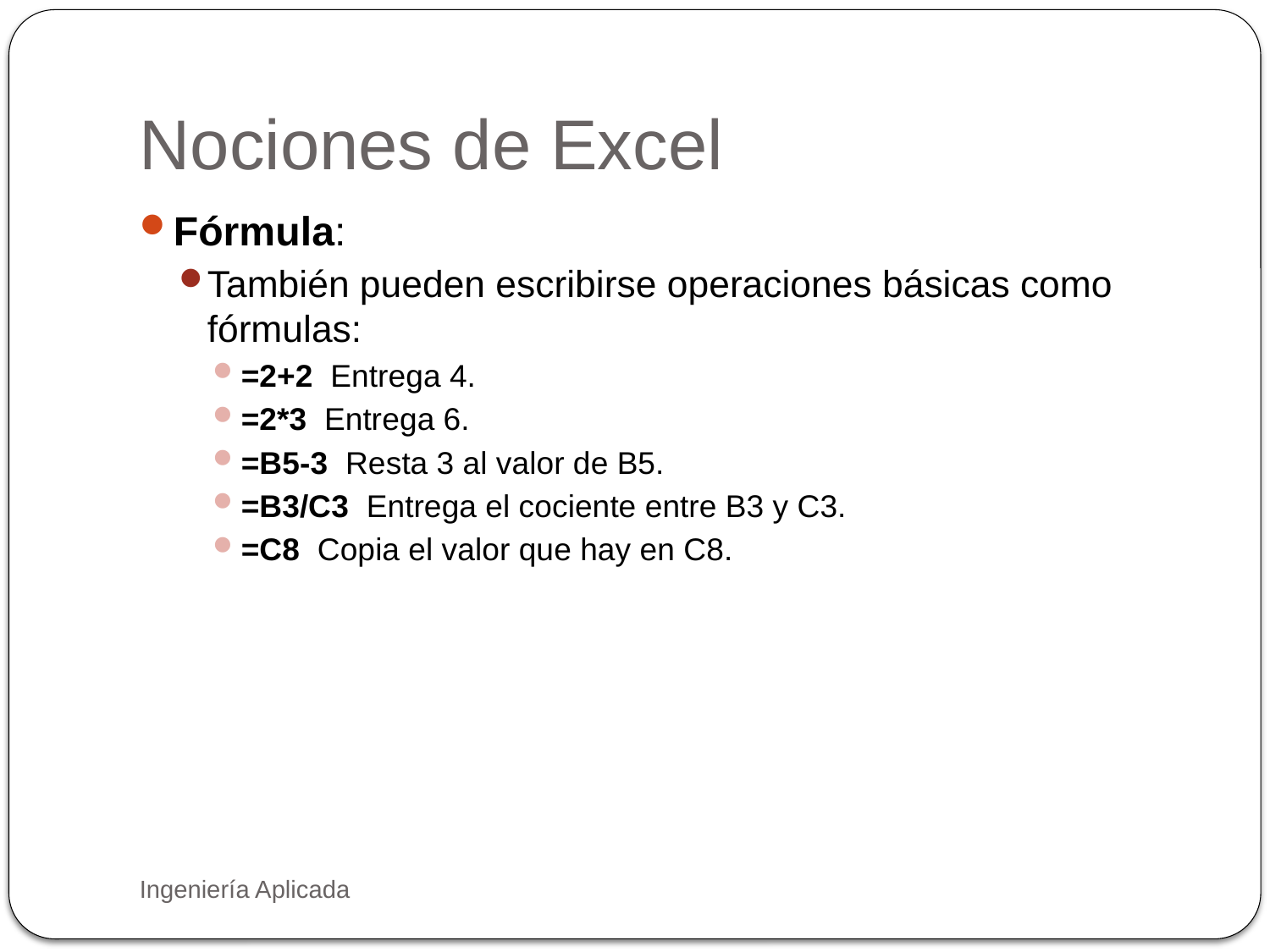

# Nociones de Excel
Fórmula:
También pueden escribirse operaciones básicas como fórmulas:
=2+2  Entrega 4.
=2*3  Entrega 6.
=B5-3  Resta 3 al valor de B5.
=B3/C3  Entrega el cociente entre B3 y C3.
=C8  Copia el valor que hay en C8.

Ingeniería Aplicada